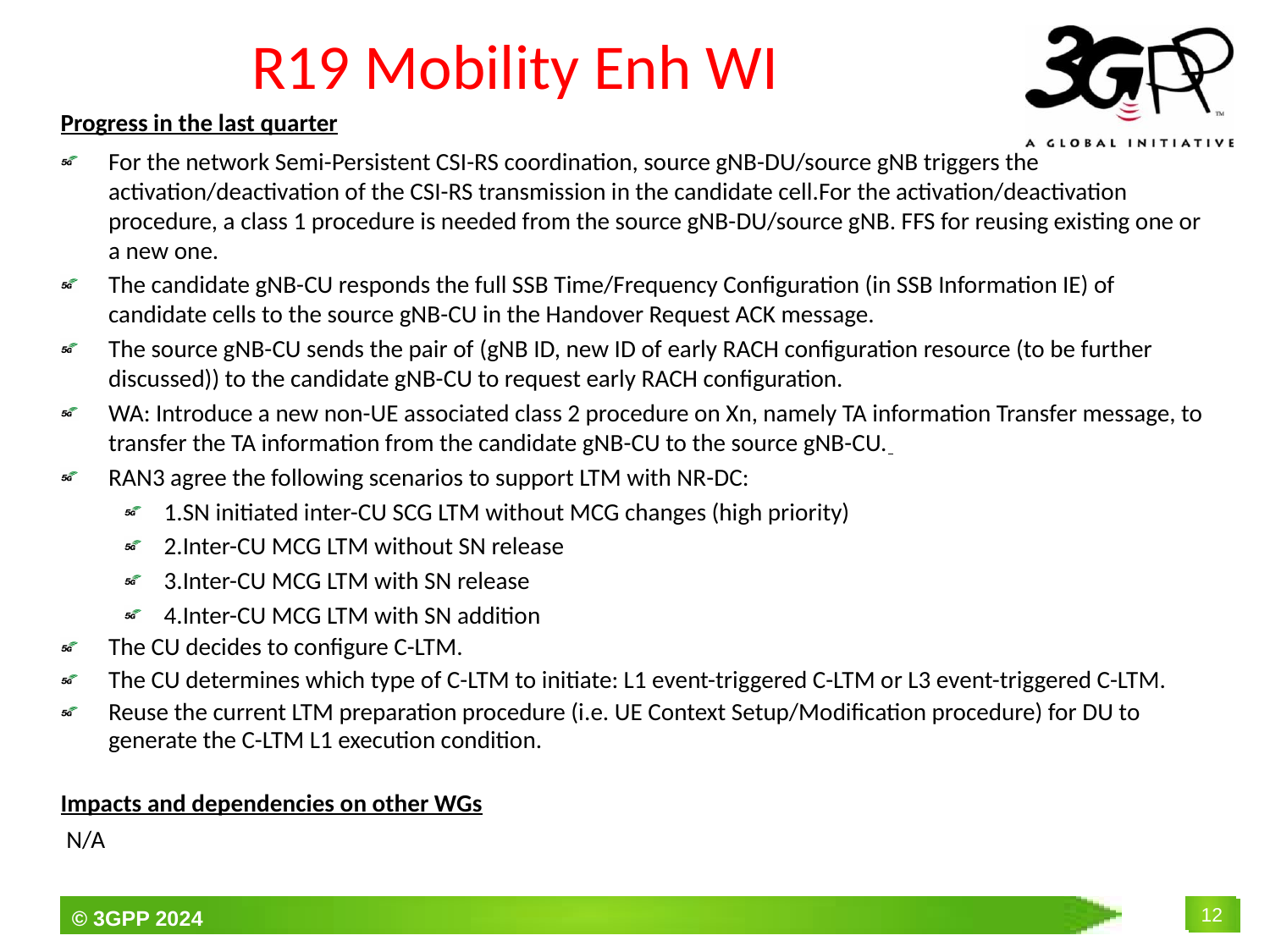

# R19 Mobility Enh WI
Progress in the last quarter
For the network Semi-Persistent CSI-RS coordination, source gNB-DU/source gNB triggers the activation/deactivation of the CSI-RS transmission in the candidate cell.For the activation/deactivation procedure, a class 1 procedure is needed from the source gNB-DU/source gNB. FFS for reusing existing one or a new one.
The candidate gNB-CU responds the full SSB Time/Frequency Configuration (in SSB Information IE) of candidate cells to the source gNB-CU in the Handover Request ACK message.
The source gNB-CU sends the pair of (gNB ID, new ID of early RACH configuration resource (to be further discussed)) to the candidate gNB-CU to request early RACH configuration.
WA: Introduce a new non-UE associated class 2 procedure on Xn, namely TA information Transfer message, to transfer the TA information from the candidate gNB-CU to the source gNB-CU.
RAN3 agree the following scenarios to support LTM with NR-DC:
1.SN initiated inter-CU SCG LTM without MCG changes (high priority)
2.Inter-CU MCG LTM without SN release
3.Inter-CU MCG LTM with SN release
4.Inter-CU MCG LTM with SN addition
The CU decides to configure C-LTM.
The CU determines which type of C-LTM to initiate: L1 event-triggered C-LTM or L3 event-triggered C-LTM.
Reuse the current LTM preparation procedure (i.e. UE Context Setup/Modification procedure) for DU to generate the C-LTM L1 execution condition.

Impacts and dependencies on other WGs
 N/A

12